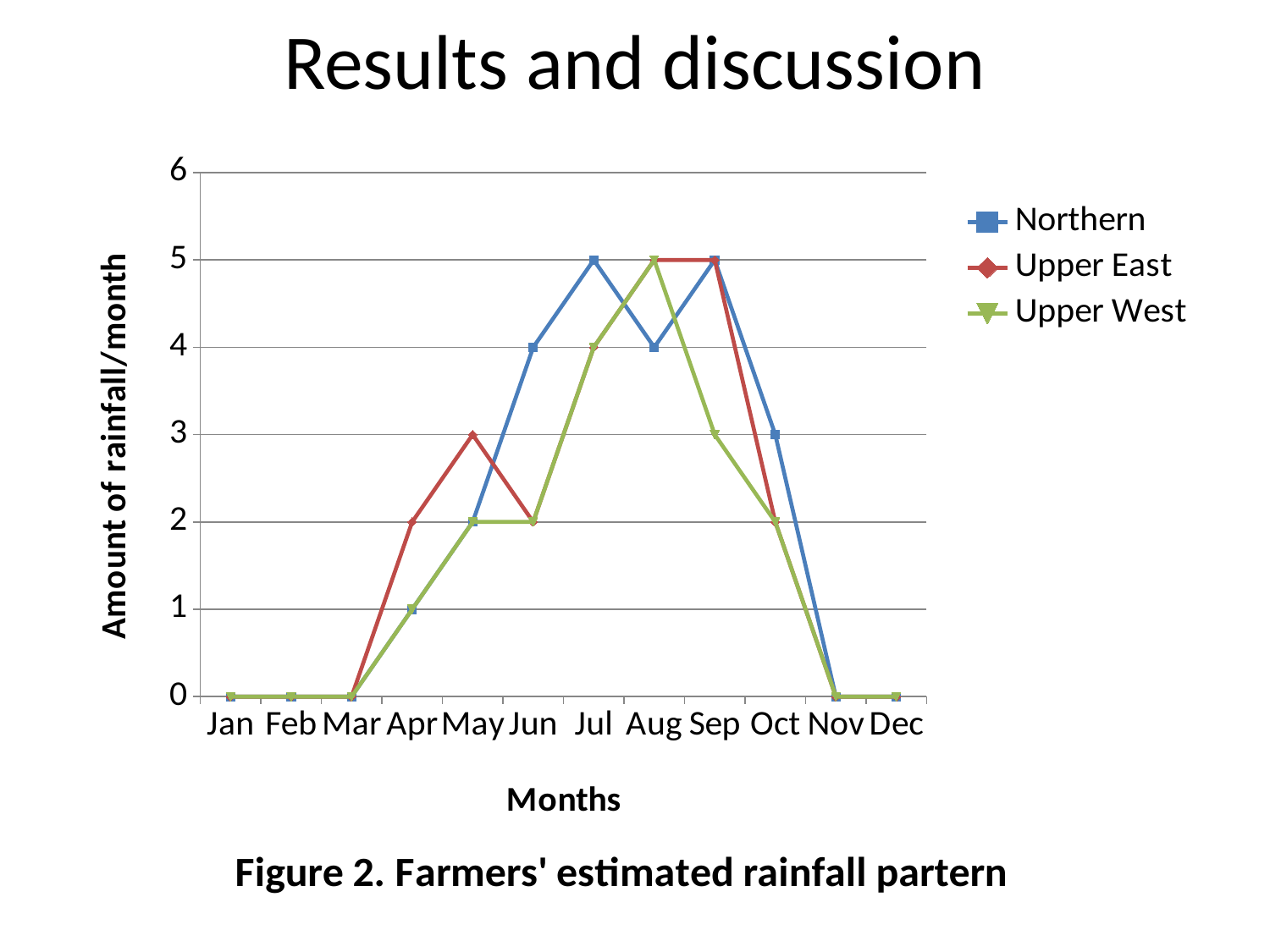

# Results and discussion

### Chart: Figure 2. Farmers' estimated rainfall partern

| Category | Northern | Upper East  | Upper West |
|---|---|---|---|
| Jan | 0.0 | 0.0 | 0.0 |
| Feb | 0.0 | 0.0 | 0.0 |
| Mar | 0.0 | 0.0 | 0.0 |
| Apr | 1.0 | 2.0 | 1.0 |
| May | 2.0 | 3.0 | 2.0 |
| Jun | 4.0 | 2.0 | 2.0 |
| Jul | 5.0 | 4.0 | 4.0 |
| Aug | 4.0 | 5.0 | 5.0 |
| Sep | 5.0 | 5.0 | 3.0 |
| Oct | 3.0 | 2.0 | 2.0 |
| Nov | 0.0 | 0.0 | 0.0 |
| Dec | 0.0 | 0.0 | 0.0 |